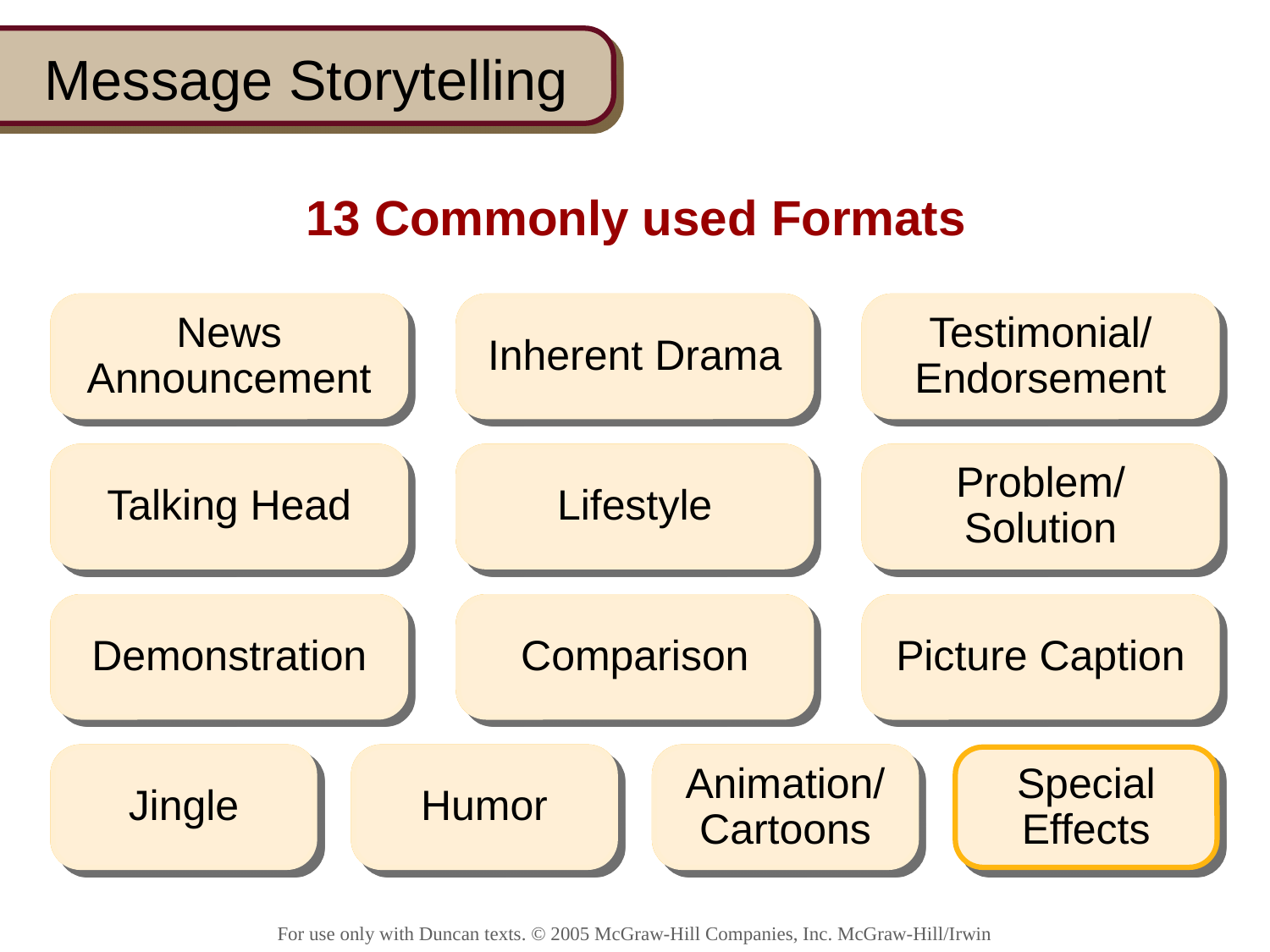

# Message Storytelling
13 Commonly used Formats
News Announcement
News Announcement
Inherent Drama
Inherent Drama
Testimonial/
Endorsement
Testimonial/
Endorsement
Talking Head
Talking Head
Lifestyle
Lifestyle
Problem/
Solution
Problem/
Solution
Demonstration
Demonstration
Comparison
Comparison
Picture Caption
Picture Caption
Jingle
Jingle
Humor
Humor
Animation/
Cartoons
Animation/
Cartoons
Special Effects